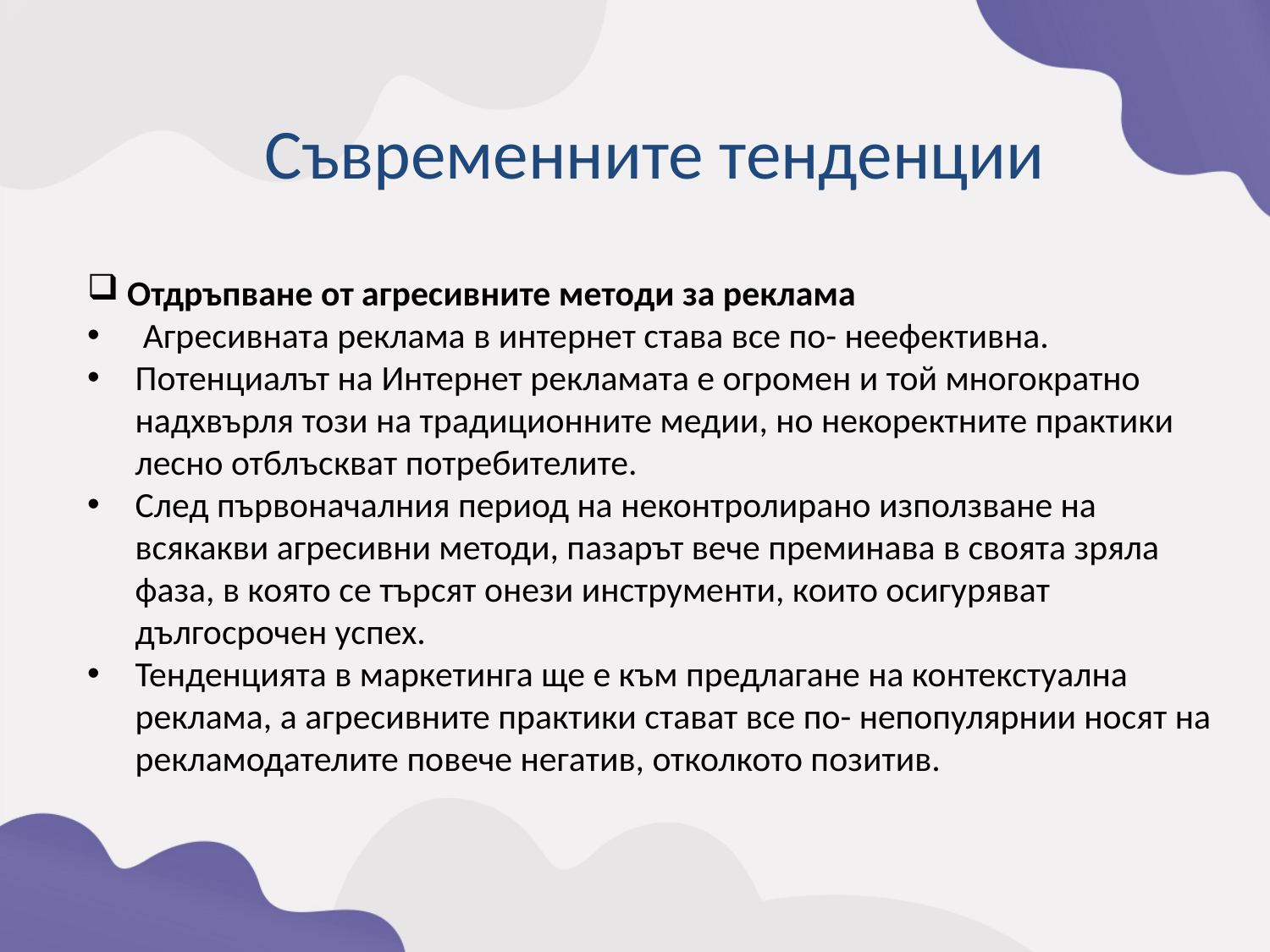

Съвременните тенденции

 Отдръпване от агресивните методи за реклама
 Агресивната реклама в интернет става все по- неефективна.
Потенциалът на Интернет рекламата е огромен и той многократно надхвърля този на традиционните медии, но некоректните практики лесно отблъскват потребителите.
След първоначалния период на неконтролирано използване на всякакви агресивни методи, пазарът вече преминава в своята зряла фаза, в която се търсят онези инструменти, които осигуряват дългосрочен успех.
Тенденцията в маркетинга ще е към предлагане на контекстуална реклама, а агресивните практики стават все по- непопулярнии носят на рекламодателите повече негатив, отколкото позитив.